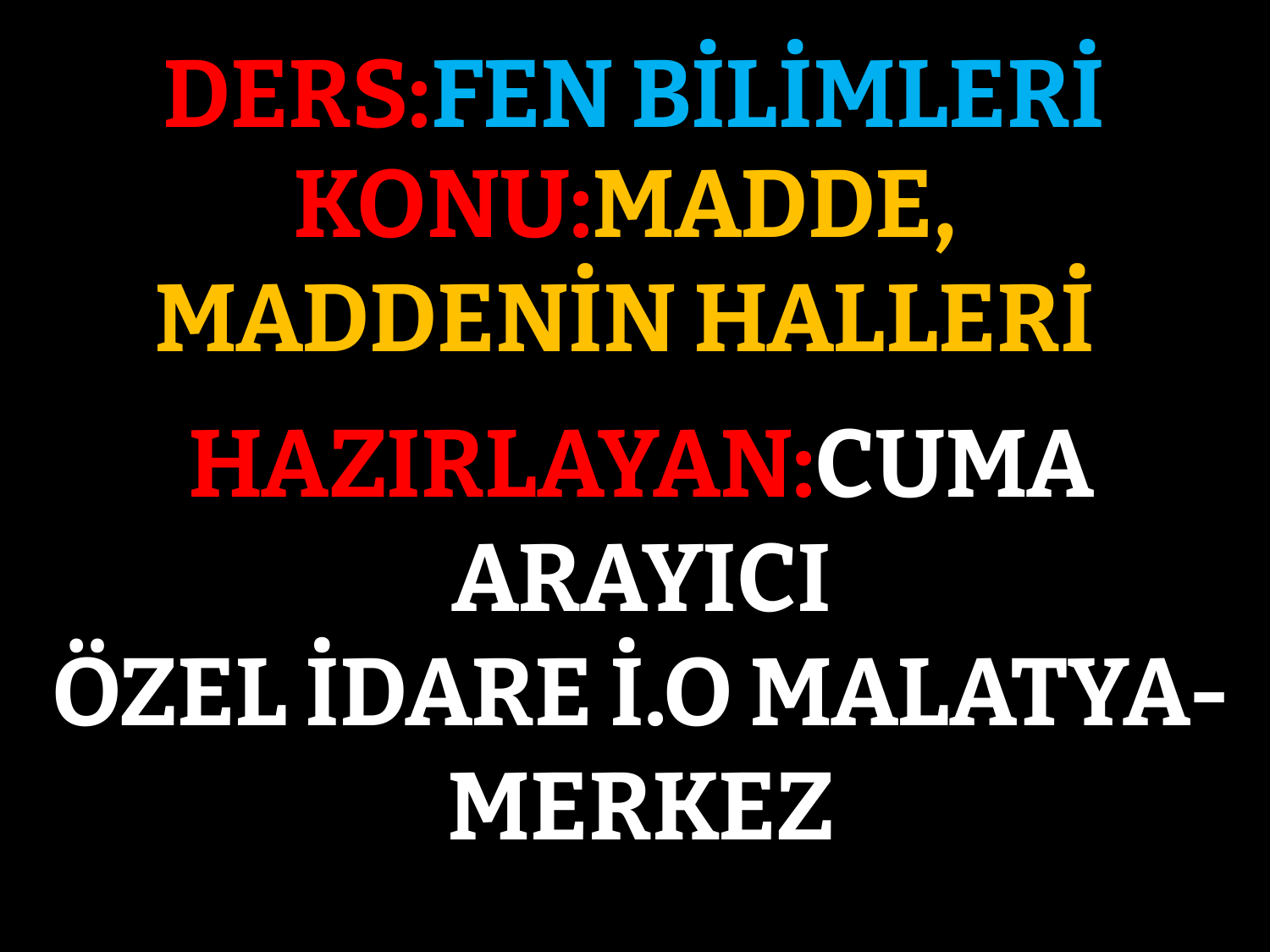

DERS:FEN BİLİMLERİ
KONU:MADDE, MADDENİN HALLERİ
HAZIRLAYAN:CUMA ARAYICI
ÖZEL İDARE İ.O MALATYA-MERKEZ